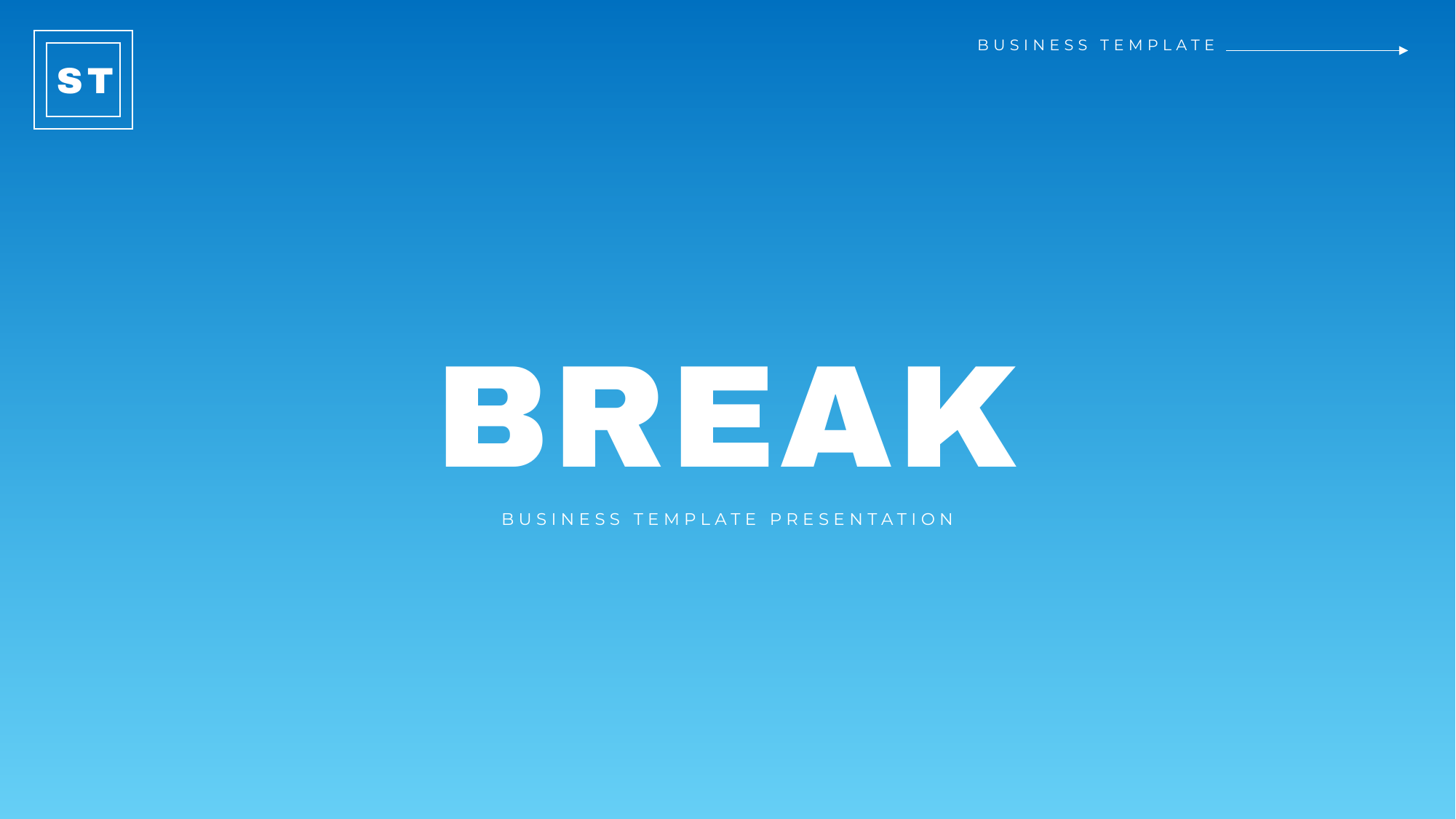

ST
BUSINESS TEMPLATE
BREAK
BUSINESS TEMPLATE PRESENTATION